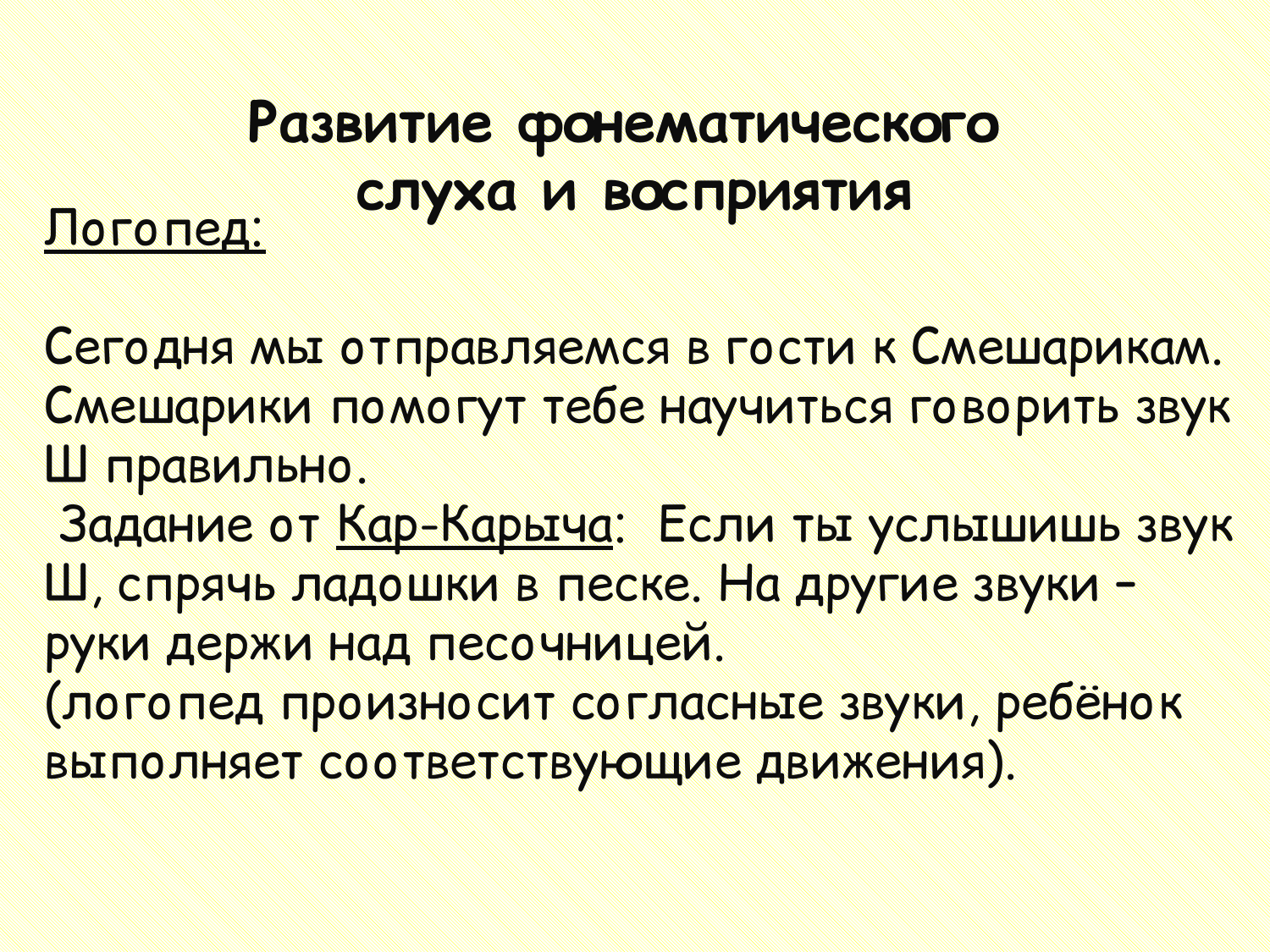

Развитие фонематического
слуха и восприятия
Логопед:

Сегодня мы отправляемся в гости к Смешарикам. Смешарики помогут тебе научиться говорить звук Ш правильно.
 Задание от Кар-Карыча:  Если ты услышишь звук Ш, спрячь ладошки в песке. На другие звуки – руки держи над песочницей.
(логопед произносит согласные звуки, ребёнок выполняет соответствующие движения).